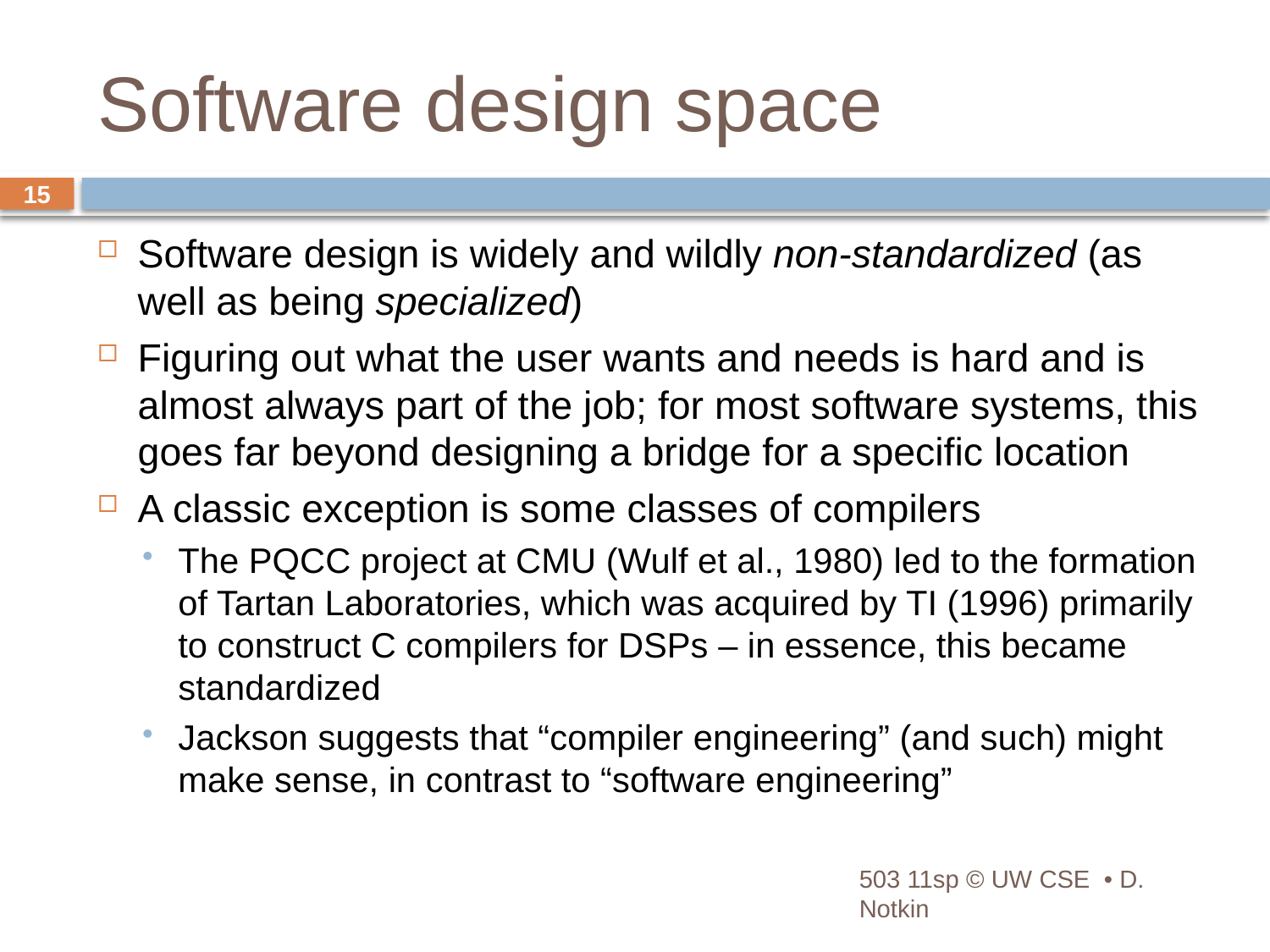

# Software design space
15
Software design is widely and wildly non-standardized (as well as being specialized)
Figuring out what the user wants and needs is hard and is almost always part of the job; for most software systems, this goes far beyond designing a bridge for a specific location
A classic exception is some classes of compilers
The PQCC project at CMU (Wulf et al., 1980) led to the formation of Tartan Laboratories, which was acquired by TI (1996) primarily to construct C compilers for DSPs – in essence, this became standardized
Jackson suggests that “compiler engineering” (and such) might make sense, in contrast to “software engineering”
503 11sp © UW CSE  • D. Notkin